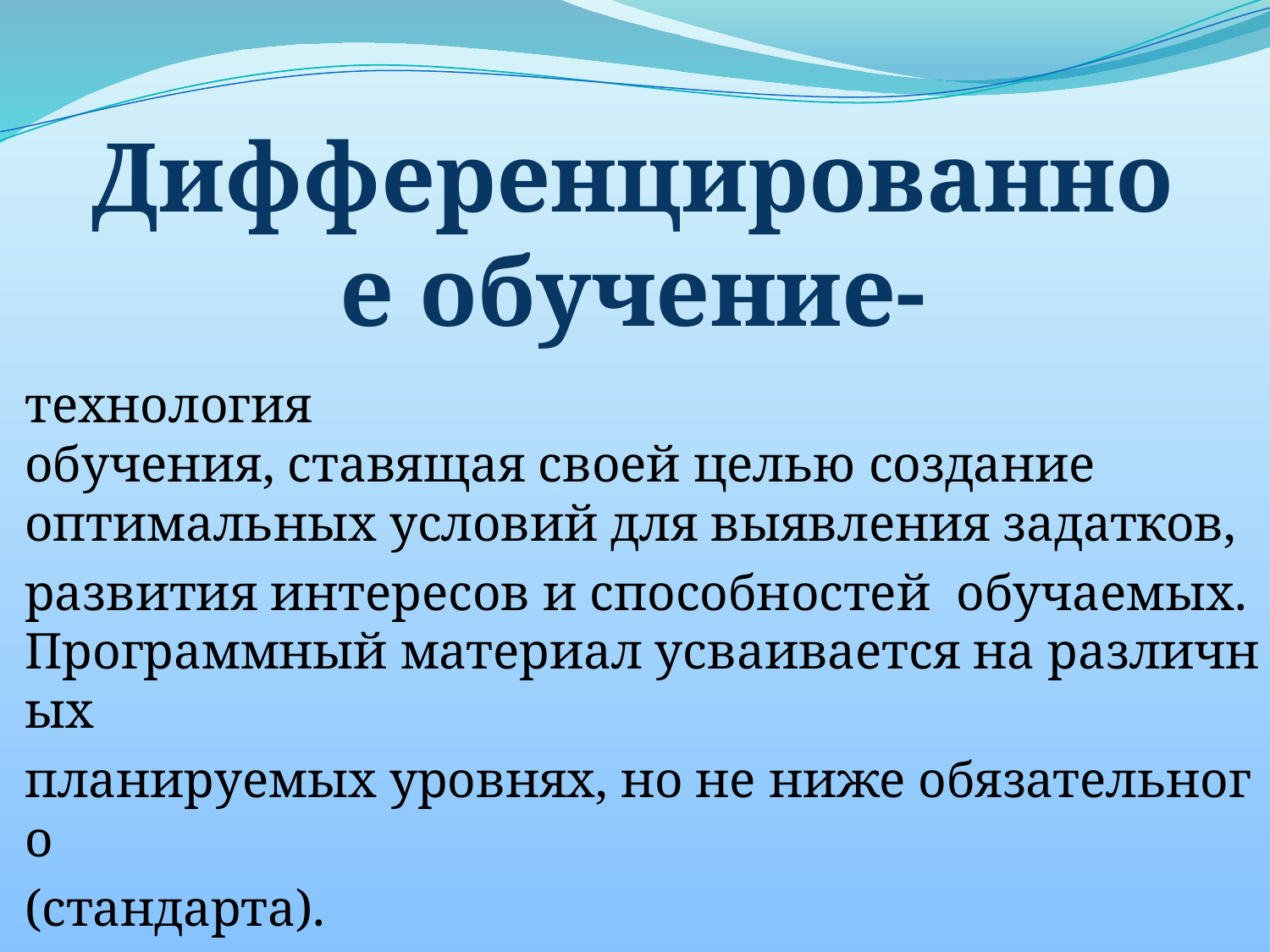

# Дифференцированное обучение-
технология обучения, ставящая своей целью создание оптимальных условий для выявления задатков,
развития интересов и способностей  обучаемых. Программный материал усваивается на различных
планируемых уровнях, но не ниже обязательного
(стандарта).